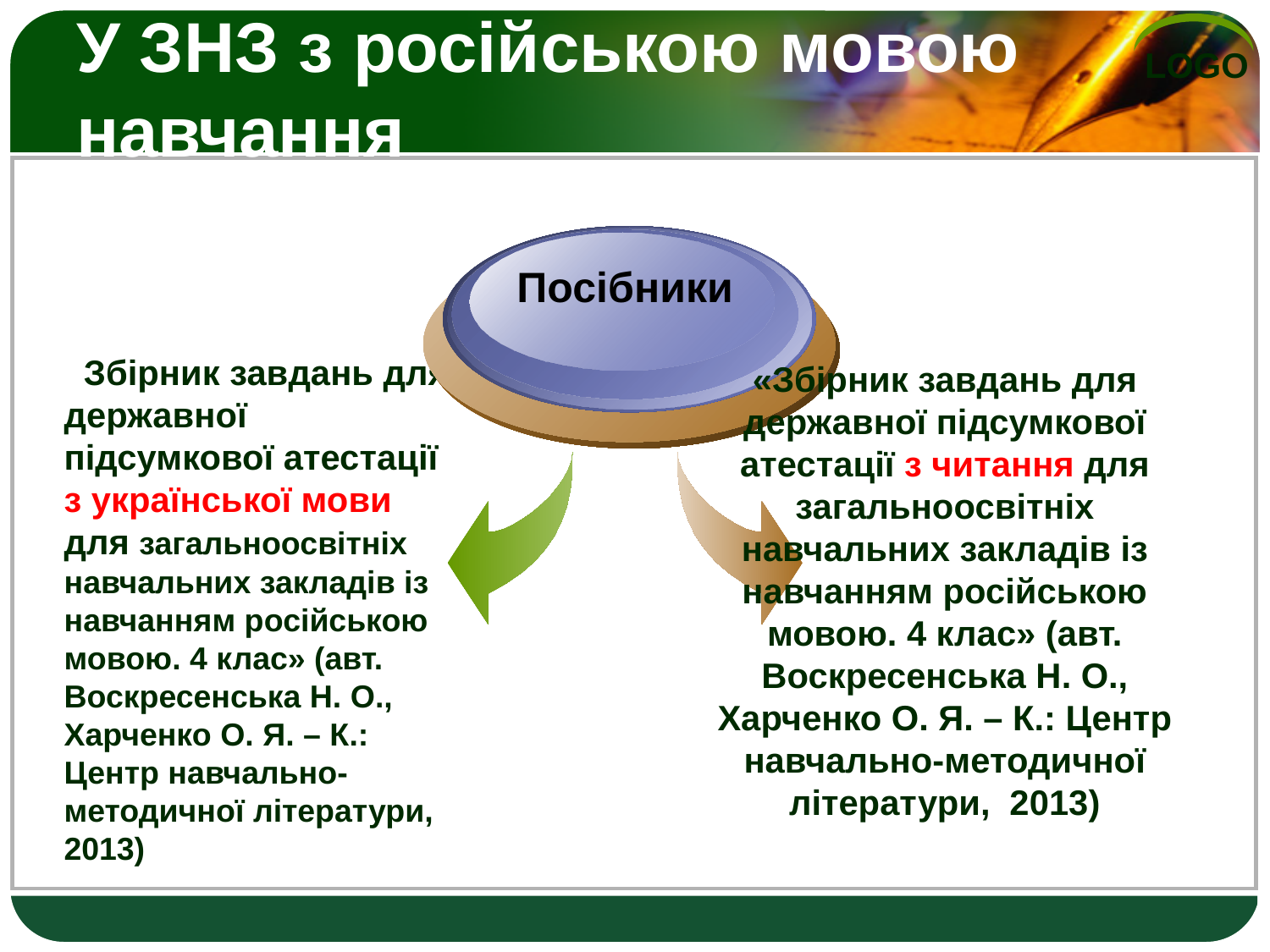

# У ЗНЗ з російською мовою навчання

Посібники
«Збірник завдань для державної підсумкової атестації з української мови для загальноосвітніх навчальних закладів із навчанням російською мовою. 4 клас» (авт. Воскресенська Н. О., Харченко О. Я. – К.: Центр навчально-методичної літератури, 2013)
«Збірник завдань для державної підсумкової атестації з читання для загальноосвітніх навчальних закладів із навчанням російською мовою. 4 клас» (авт. Воскресенська Н. О., Харченко О. Я. – К.: Центр навчально-методичної літератури,  2013)